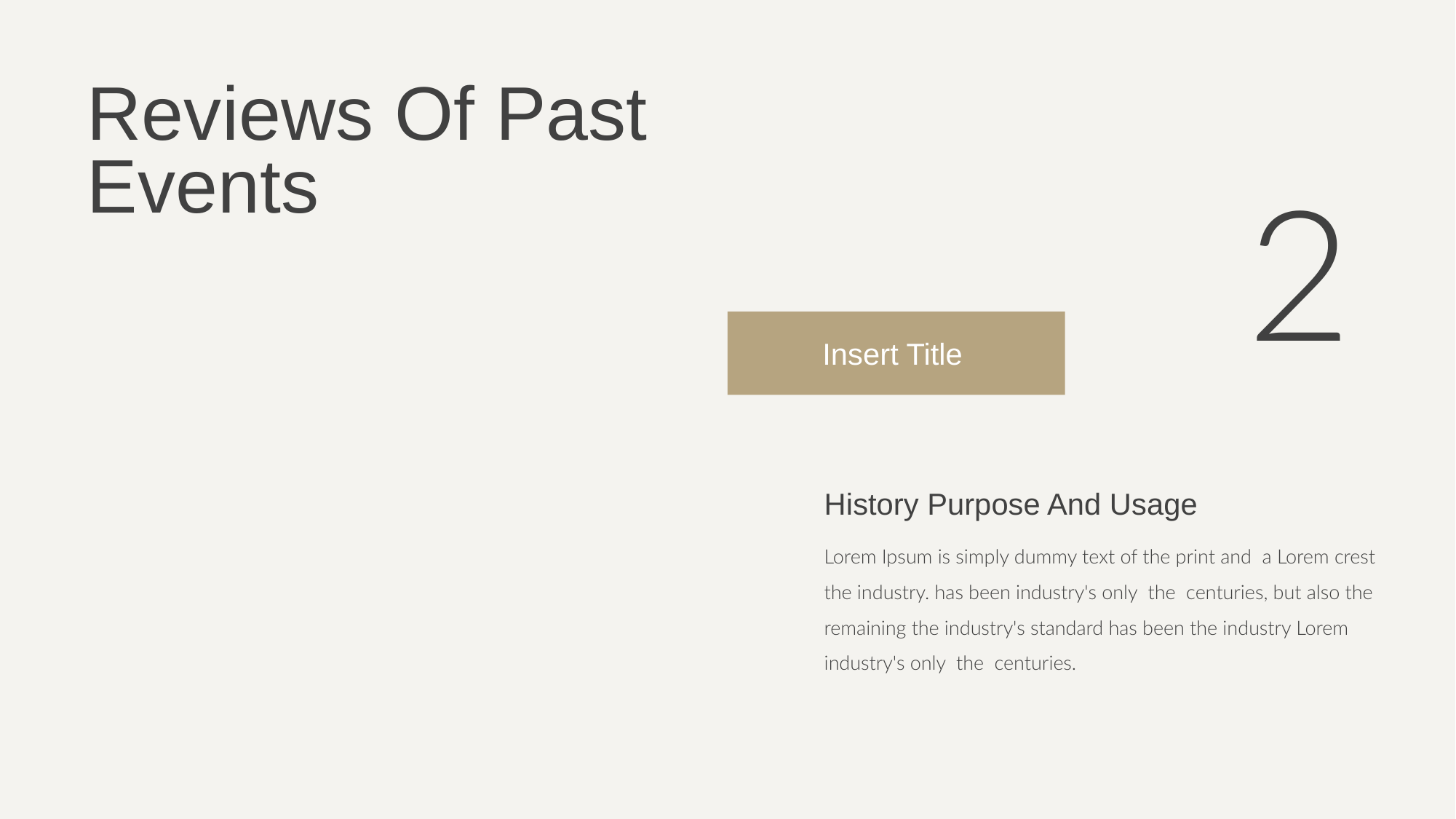

Reviews Of Past Events
2

Insert Title
History Purpose And Usage

Lorem Ipsum is simply dummy text of the print and  a Lorem crest
the industry. has been industry's only  the  centuries, but also the remaining the industry's standard has been the industry Lorem industry's only  the  centuries.